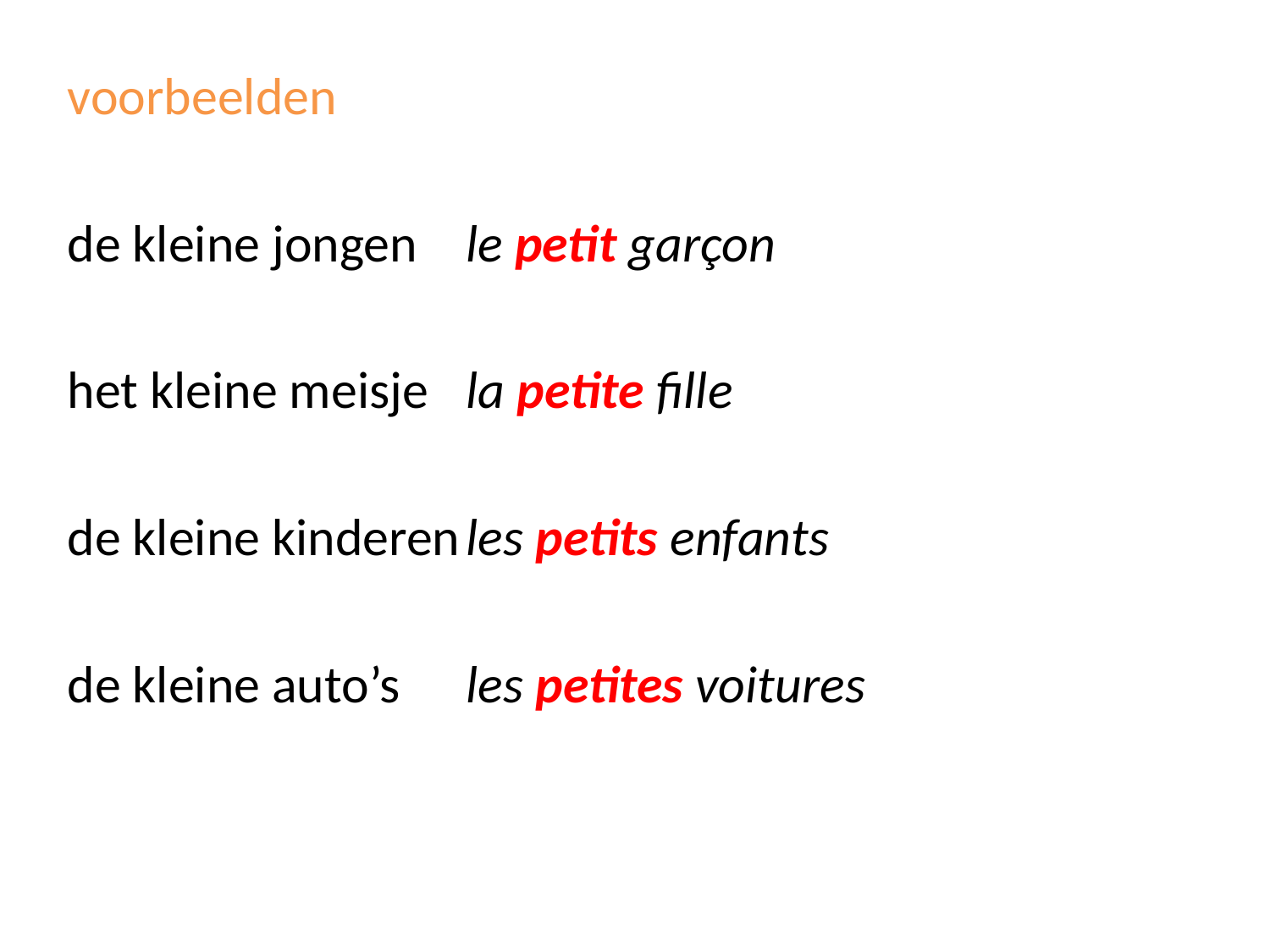

voorbeelden

de kleine jongen			le petit garçon

het kleine meisje		la petite fille

de kleine kinderen		les petits enfants

de kleine auto’s 			les petites voitures